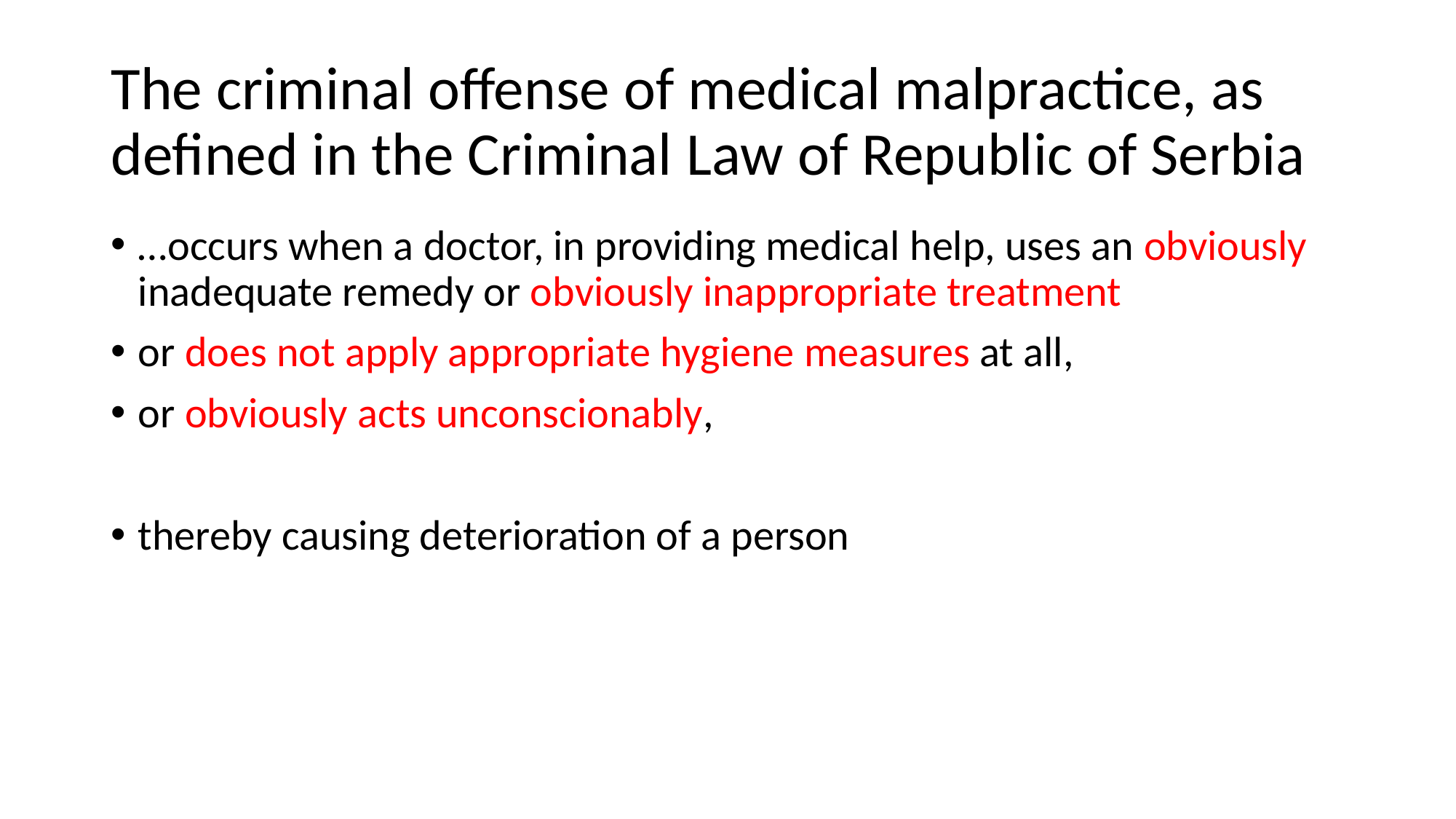

# The criminal offense of medical malpractice, as defined in the Criminal Law of Republic of Serbia
…occurs when a doctor, in providing medical help, uses an obviously inadequate remedy or obviously inappropriate treatment
or does not apply appropriate hygiene measures at all,
or obviously acts unconscionably,

thereby causing deterioration of a person